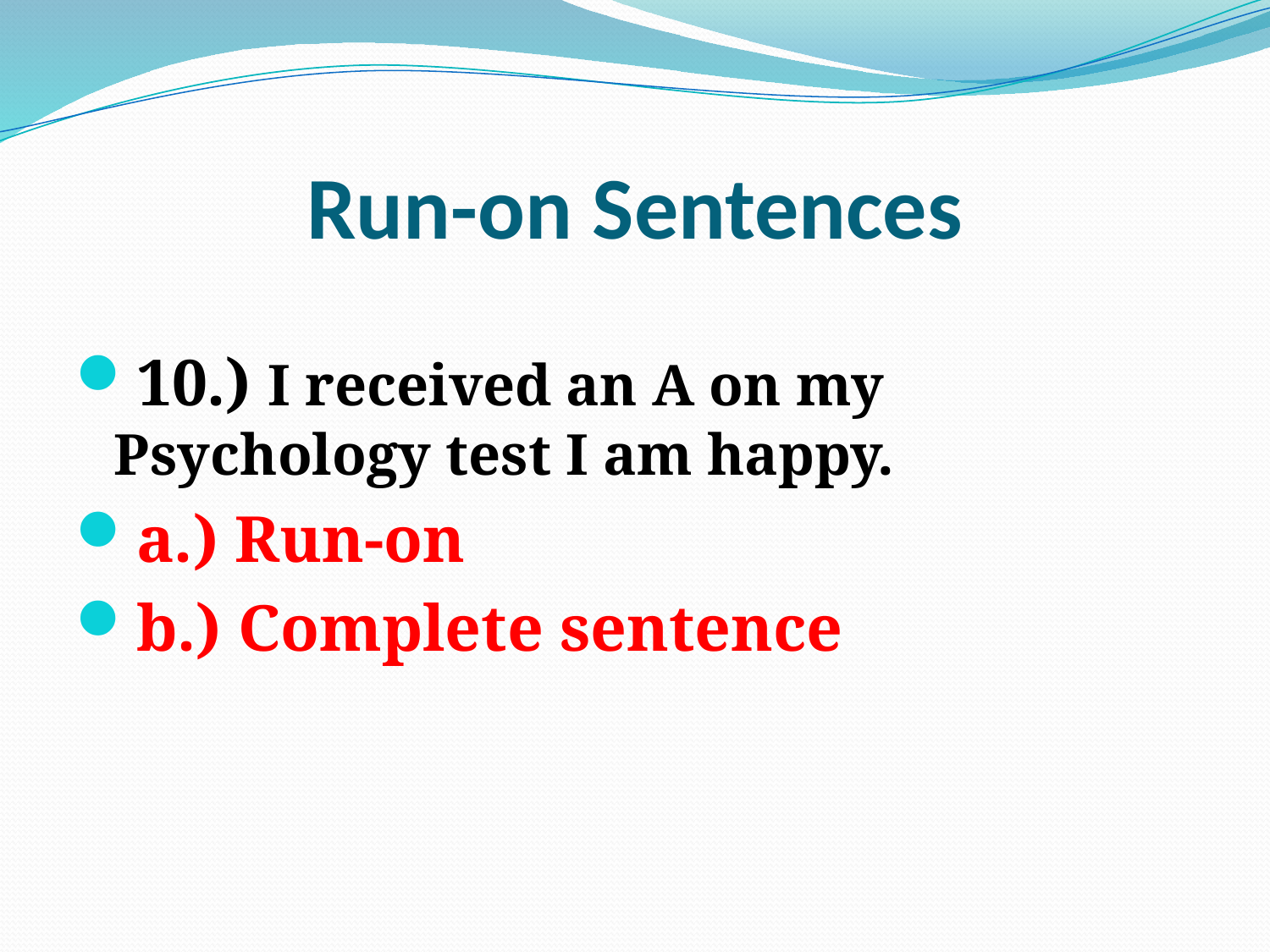

# Run-on Sentences

10.) I received an A on my Psychology test I am happy.
a.) Run-on
b.) Complete sentence